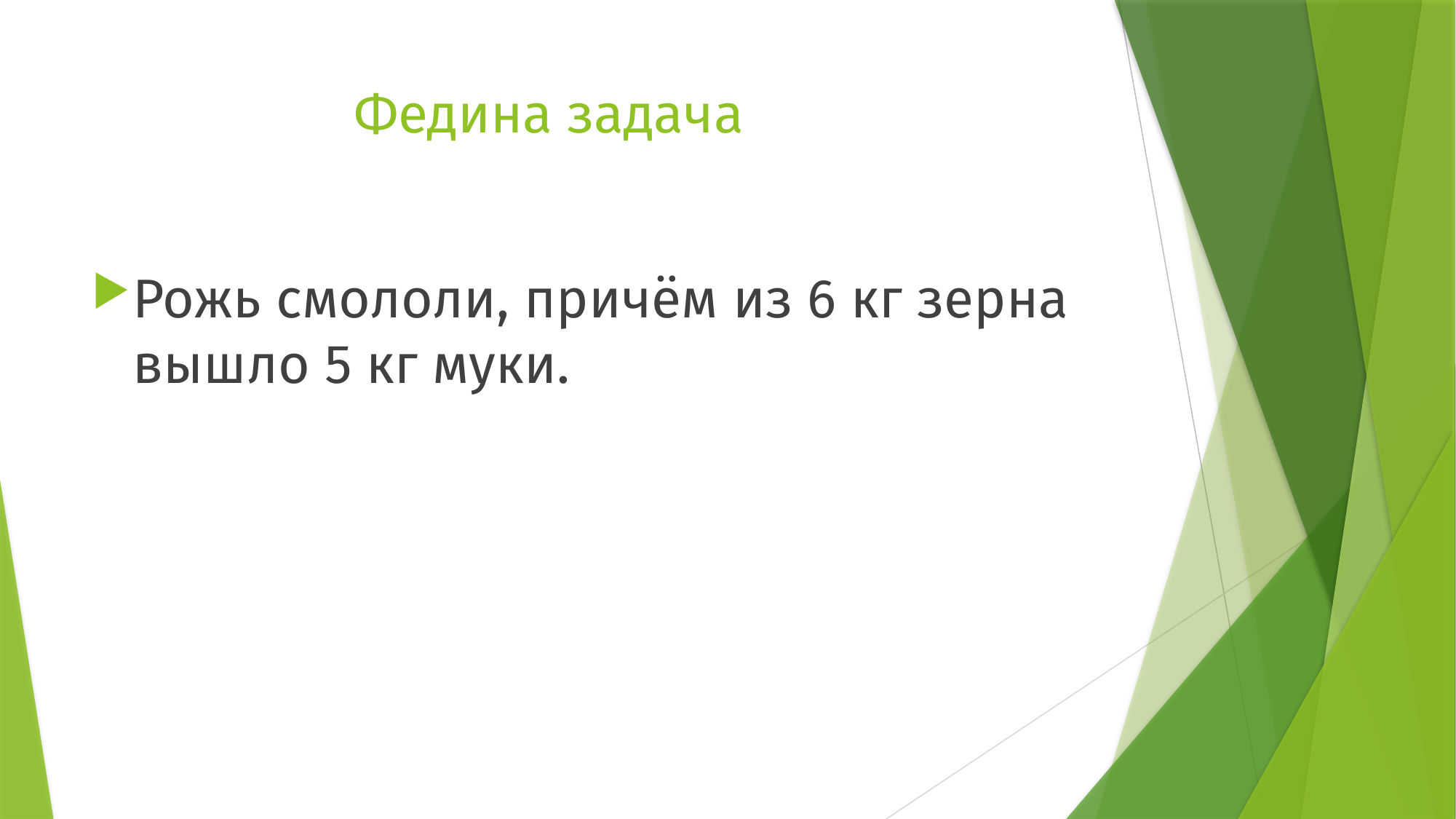

# Федина задача
Рожь смололи, причём из 6 кг зерна вышло 5 кг муки.